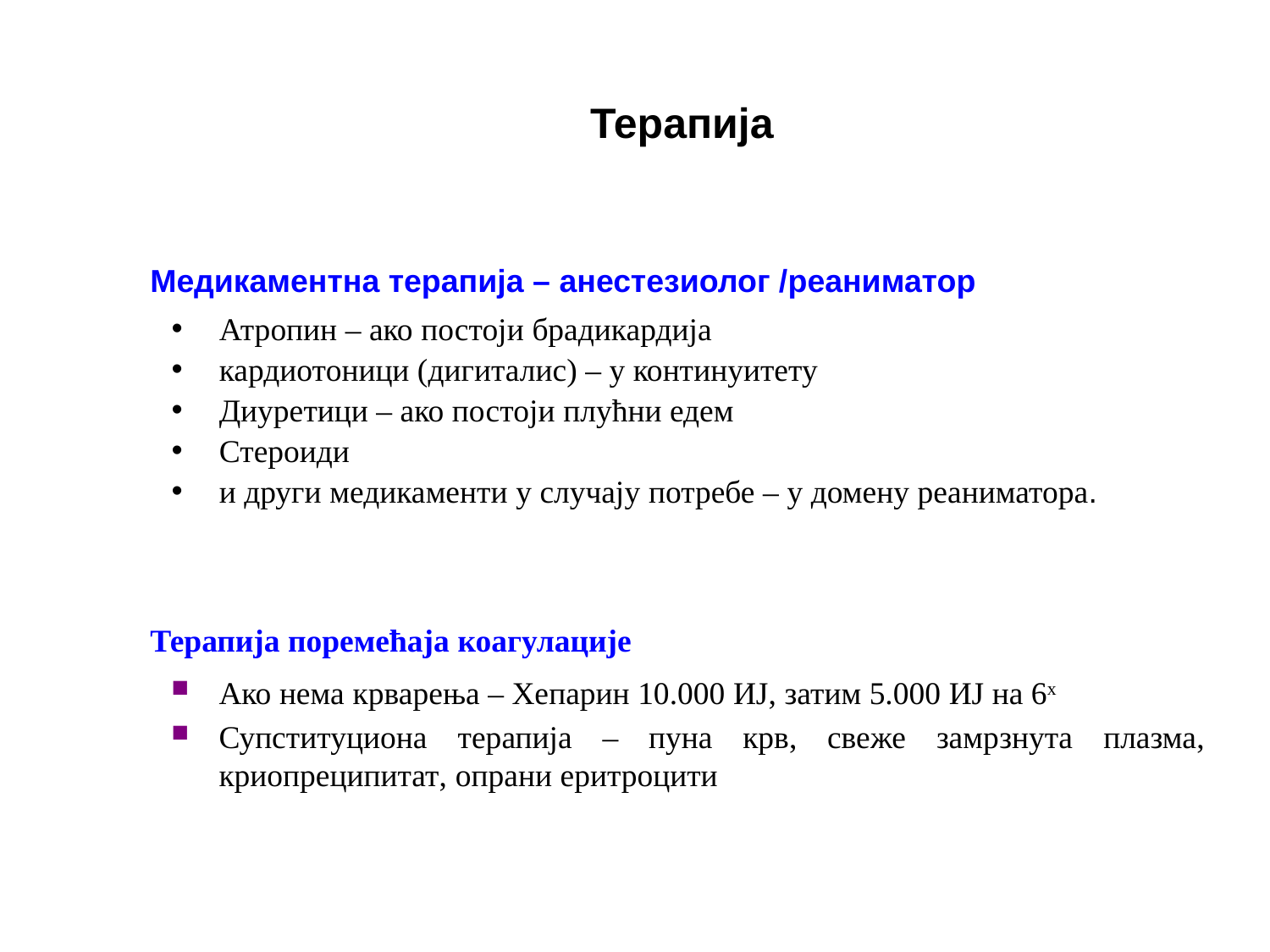

# Терапија
Медикаментна терапија – анестезиолог /реаниматор
Атропин – ако постоји брадикардија
кардиотоници (дигиталис) – у континуитету
Диуретици – ако постоји плућни едем
Стероиди
и други медикаменти у случају потребе – у домену реаниматора.
Терапија поремећаја коагулације
Ако нема крварења – Хепарин 10.000 ИЈ, затим 5.000 ИЈ на 6х
Супституциона терапија – пуна крв, свеже замрзнута плазма, криопреципитат, опрани еритроцити